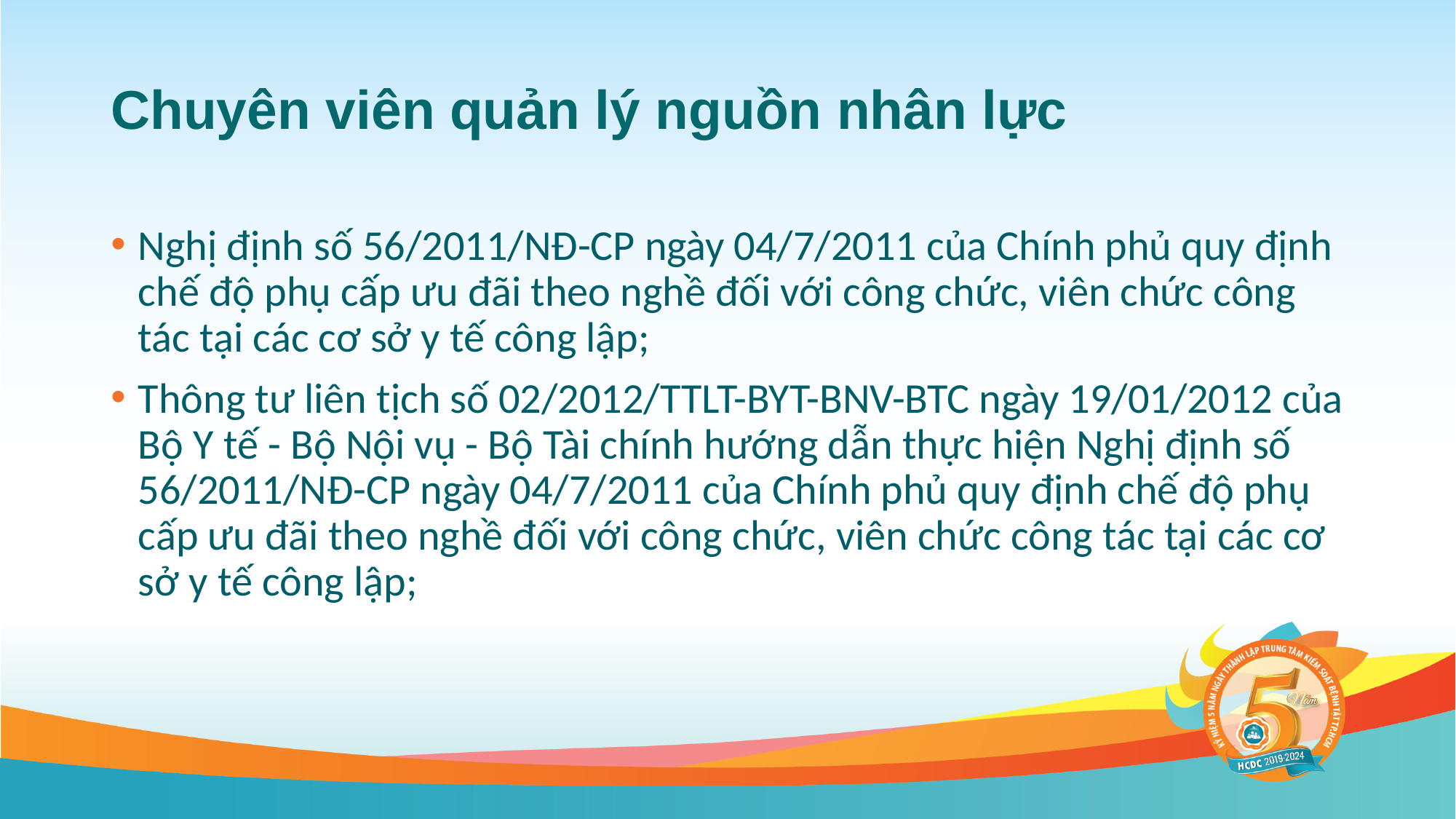

# Chuyên viên quản lý nguồn nhân lực
Nghị định số 56/2011/NĐ-CP ngày 04/7/2011 của Chính phủ quy định chế độ phụ cấp ưu đãi theo nghề đối với công chức, viên chức công tác tại các cơ sở y tế công lập;
Thông tư liên tịch số 02/2012/TTLT-BYT-BNV-BTC ngày 19/01/2012 của Bộ Y tế - Bộ Nội vụ - Bộ Tài chính hướng dẫn thực hiện Nghị định số 56/2011/NĐ-CP ngày 04/7/2011 của Chính phủ quy định chế độ phụ cấp ưu đãi theo nghề đối với công chức, viên chức công tác tại các cơ sở y tế công lập;